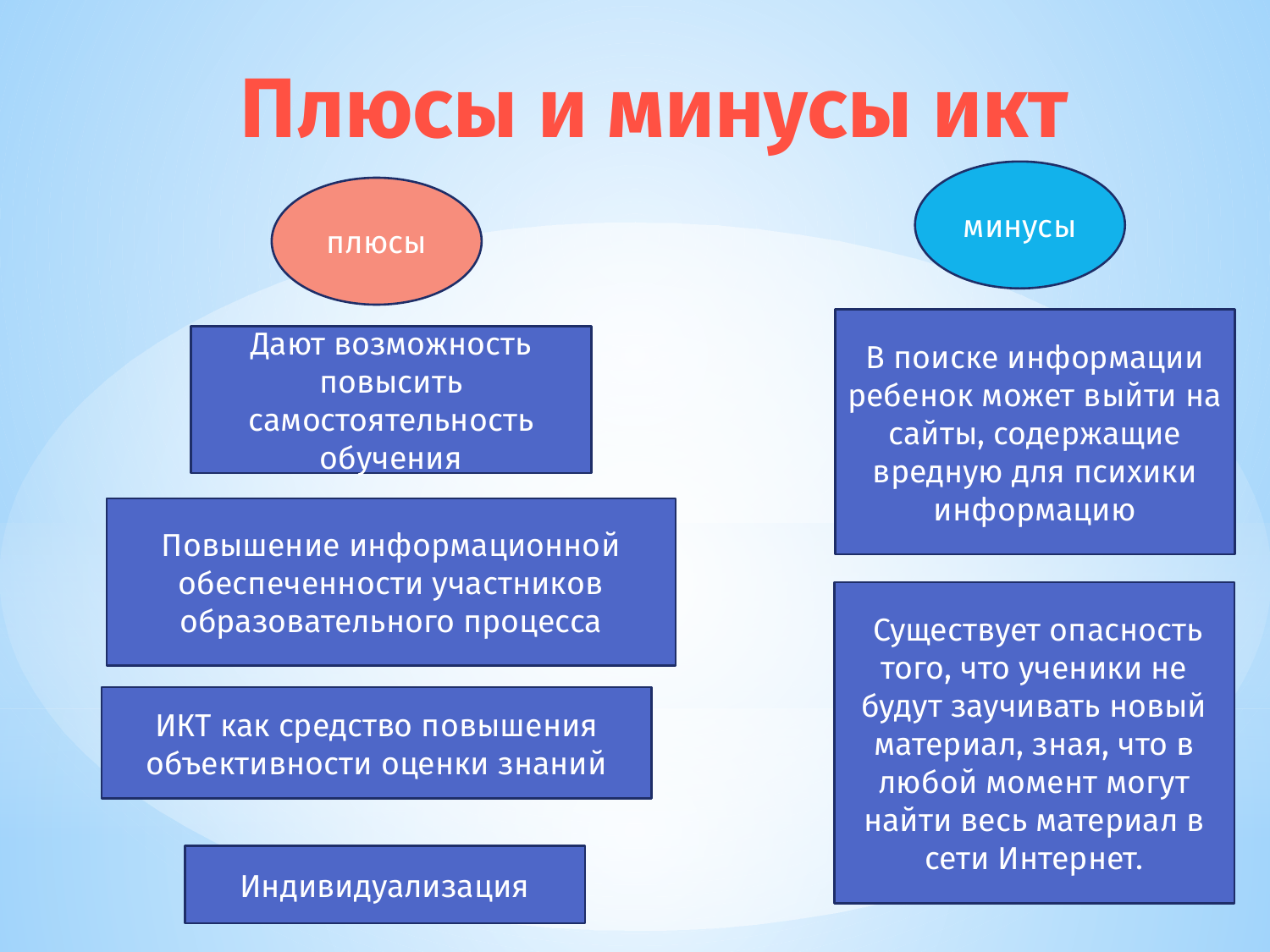

Плюсы и минусы икт
минусы
плюсы
В поиске информации ребенок может выйти на сайты, содержащие вредную для психики информацию
Дают возможность повысить самостоятельность обучения
Повышение информационной обеспеченности участников образовательного процесса
 Существует опасность того, что ученики не будут заучивать новый материал, зная, что в любой момент могут найти весь материал в сети Интернет.
ИКТ как средство повышения объективности оценки знаний
Индивидуализация